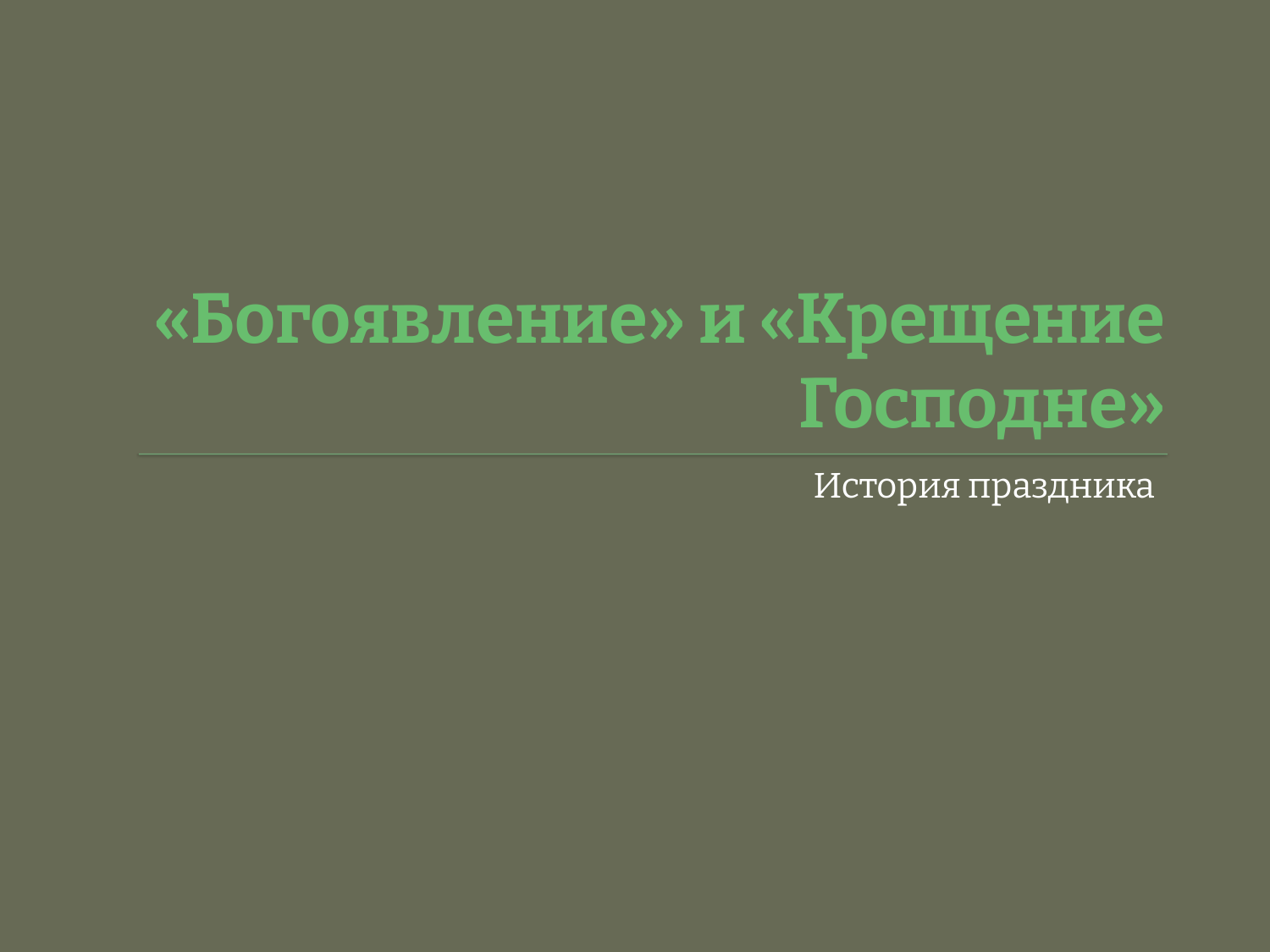

# «Богоявление» и «Крещение Господне»
История праздника